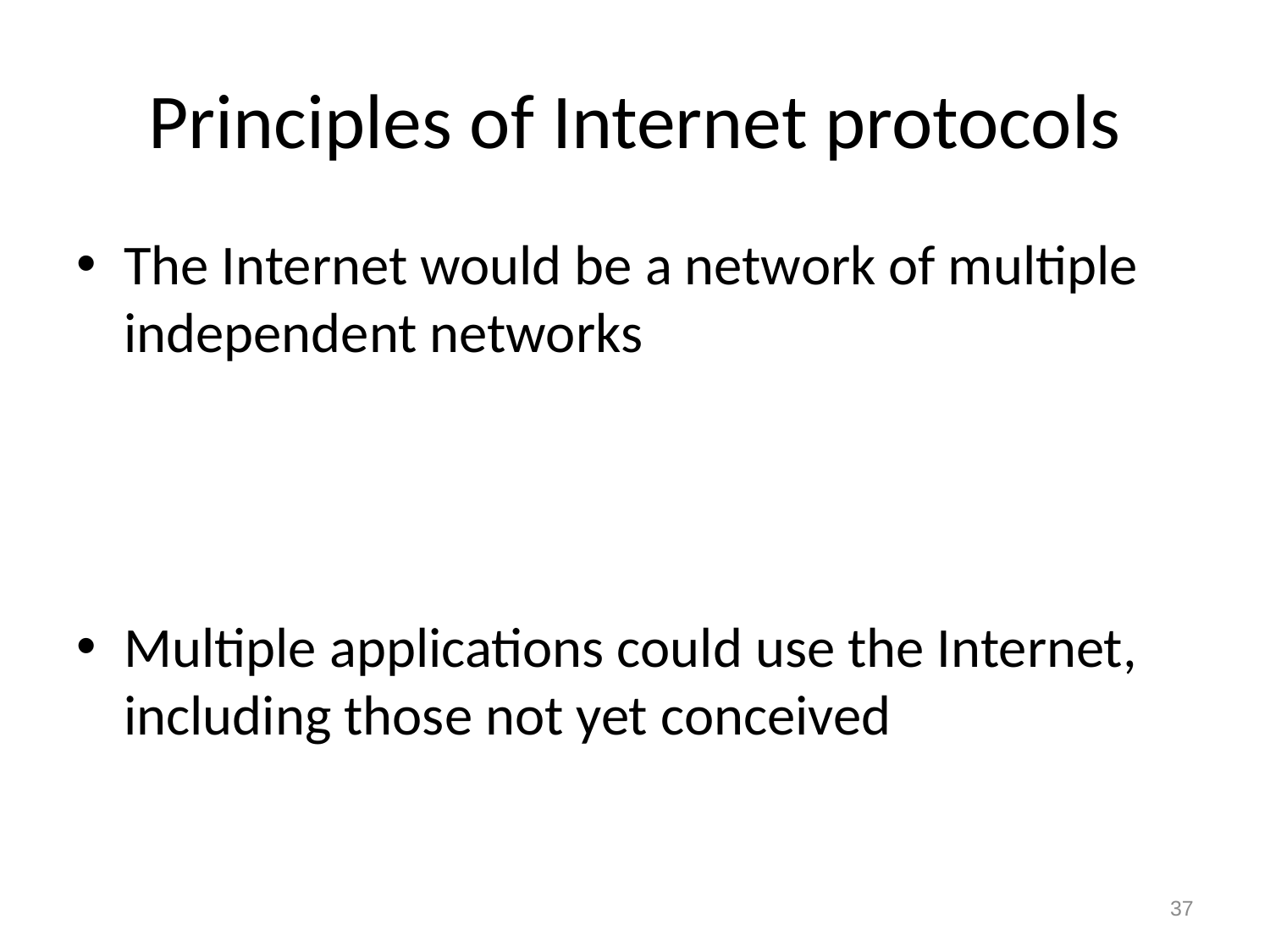

# Principles of Internet protocols
The Internet would be a network of multiple independent networks

Multiple applications could use the Internet, including those not yet conceived

37